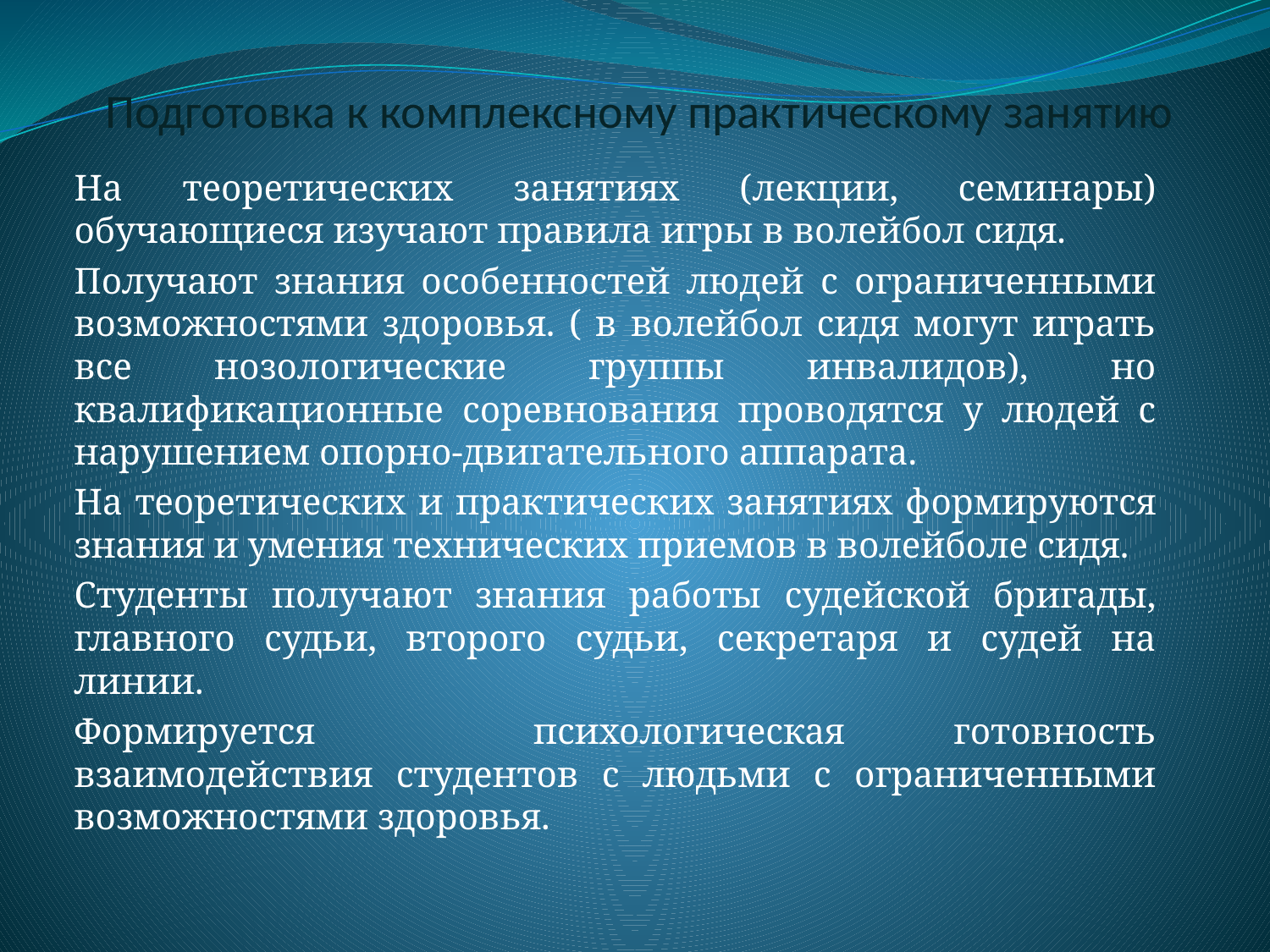

# Подготовка к комплексному практическому занятию
На теоретических занятиях (лекции, семинары) обучающиеся изучают правила игры в волейбол сидя.
Получают знания особенностей людей с ограниченными возможностями здоровья. ( в волейбол сидя могут играть все нозологические группы инвалидов), но квалификационные соревнования проводятся у людей с нарушением опорно-двигательного аппарата.
На теоретических и практических занятиях формируются знания и умения технических приемов в волейболе сидя.
Студенты получают знания работы судейской бригады, главного судьи, второго судьи, секретаря и судей на линии.
Формируется  психологическая готовность взаимодействия студентов с людьми с ограниченными возможностями здоровья.